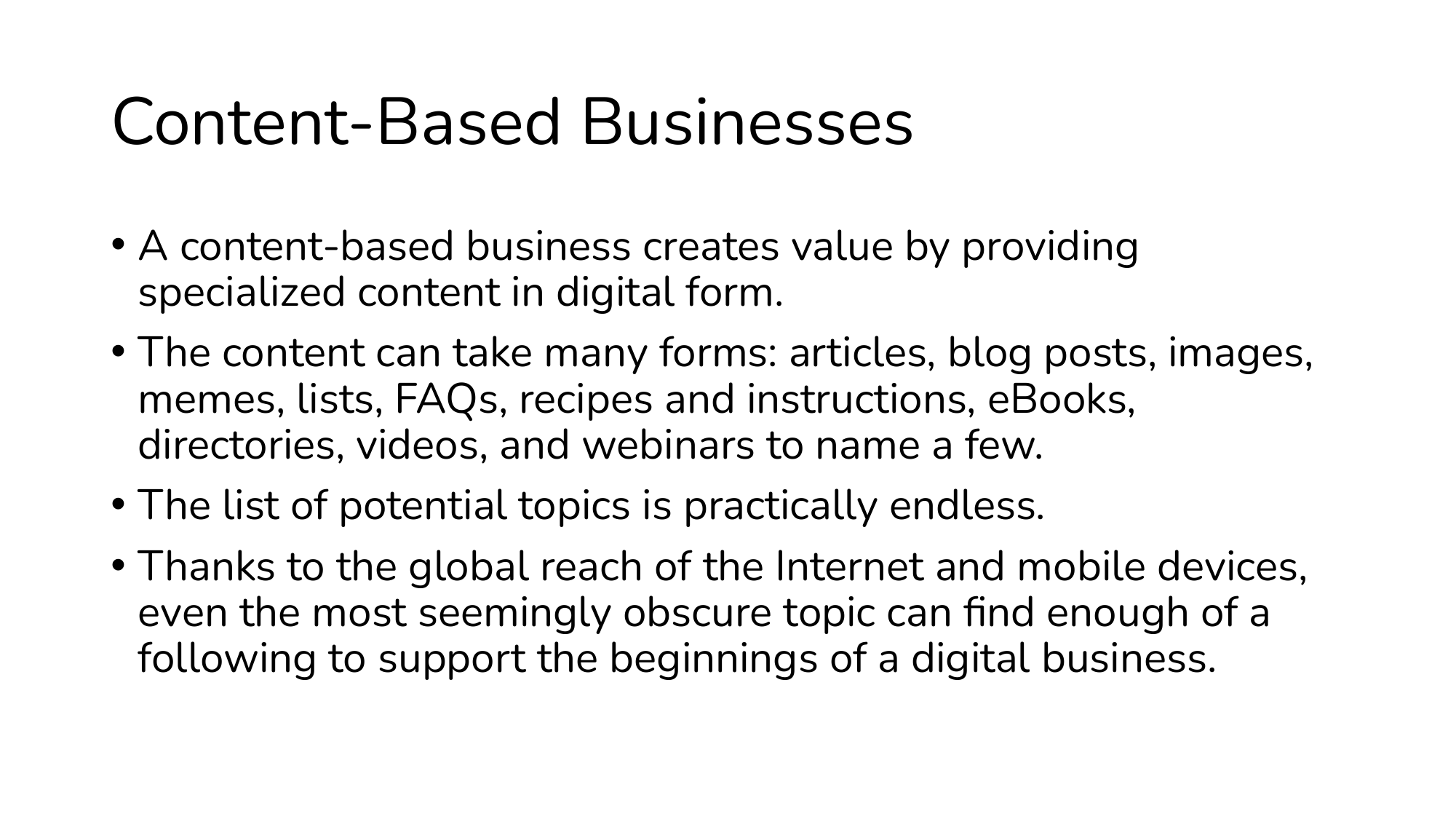

# Content-Based Businesses
A content-based business creates value by providing specialized content in digital form.
The content can take many forms: articles, blog posts, images, memes, lists, FAQs, recipes and instructions, eBooks, directories, videos, and webinars to name a few.
The list of potential topics is practically endless.
Thanks to the global reach of the Internet and mobile devices, even the most seemingly obscure topic can find enough of a following to support the beginnings of a digital business.